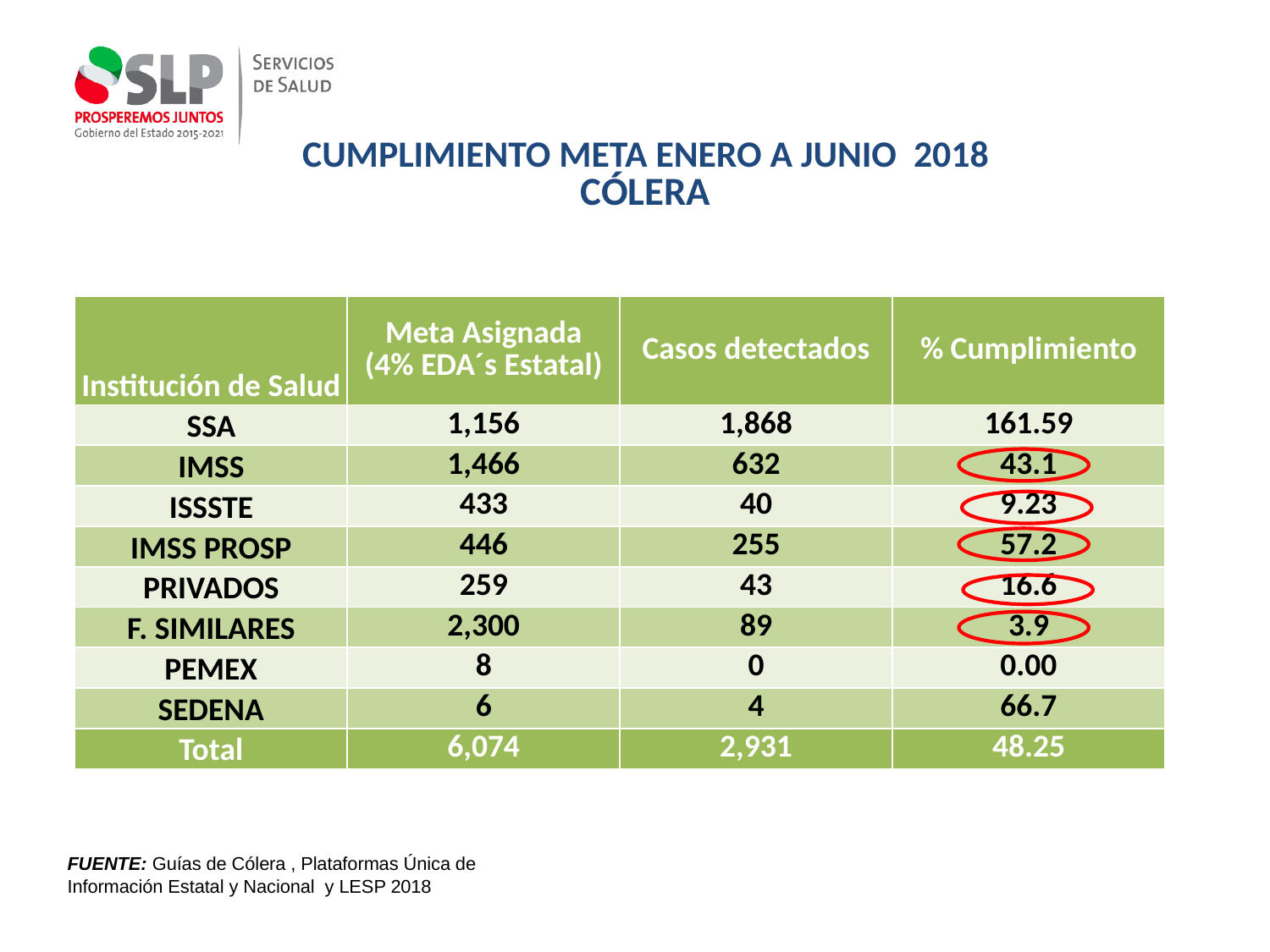

CUMPLIMIENTO META ENERO A JUNIO  2018 CÓLERA

| Institución de Salud | Meta Asignada (4% EDA´s Estatal) | Casos detectados | % Cumplimiento |
| --- | --- | --- | --- |
| SSA | 1,156 | 1,868 | 161.59 |
| IMSS | 1,466 | 632 | 43.1 |
| ISSSTE | 433 | 40 | 9.23 |
| IMSS PROSP | 446 | 255 | 57.2 |
| PRIVADOS | 259 | 43 | 16.6 |
| F. SIMILARES | 2,300 | 89 | 3.9 |
| PEMEX | 8 | 0 | 0.00 |
| SEDENA | 6 | 4 | 66.7 |
| Total | 6,074 | 2,931 | 48.25 |

FUENTE: Guías de Cólera , Plataformas Única de Información Estatal y Nacional  y LESP 2018